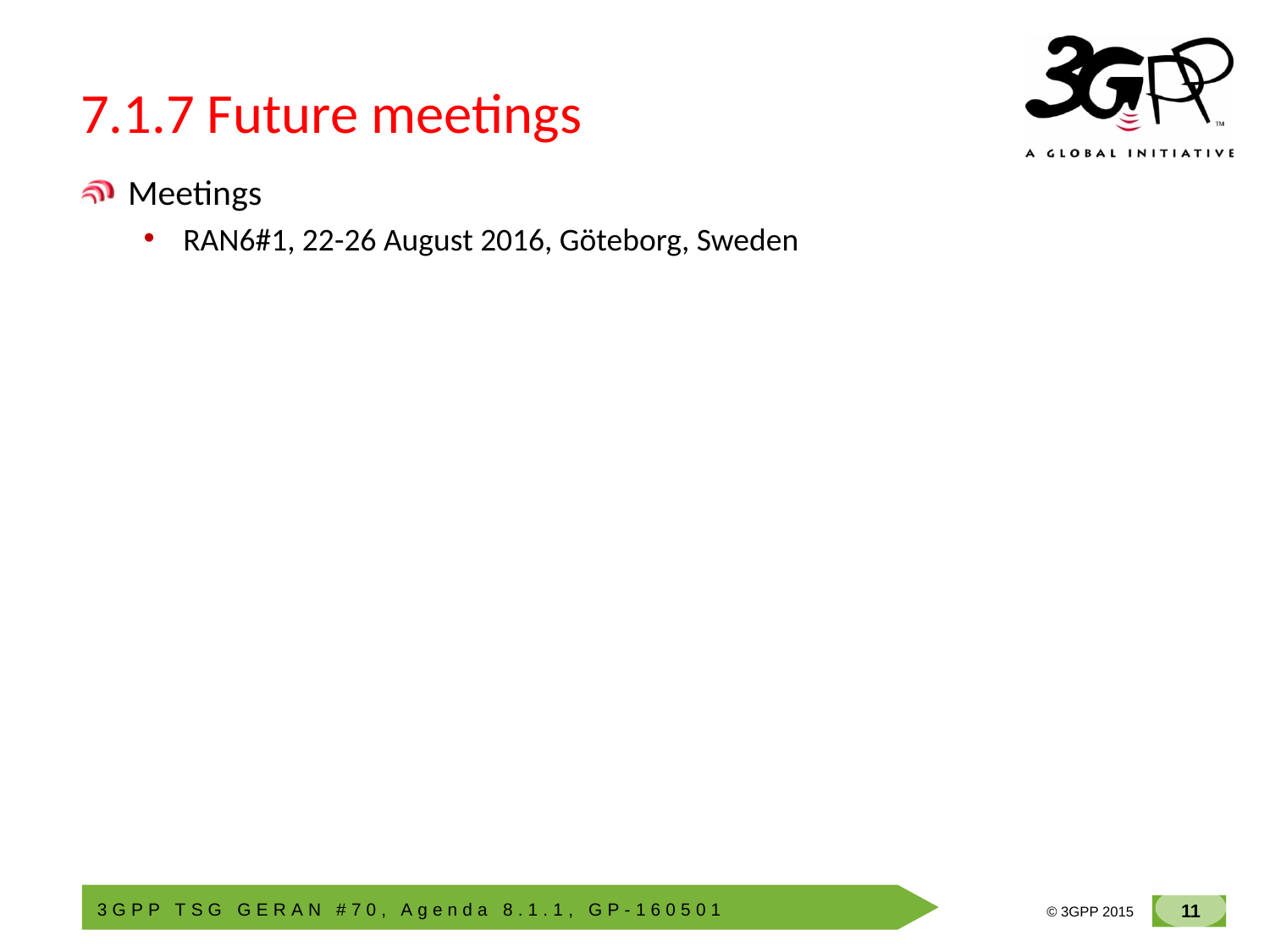

# 7.1.7 Future meetings
Meetings
RAN6#1, 22-26 August 2016, Göteborg, Sweden